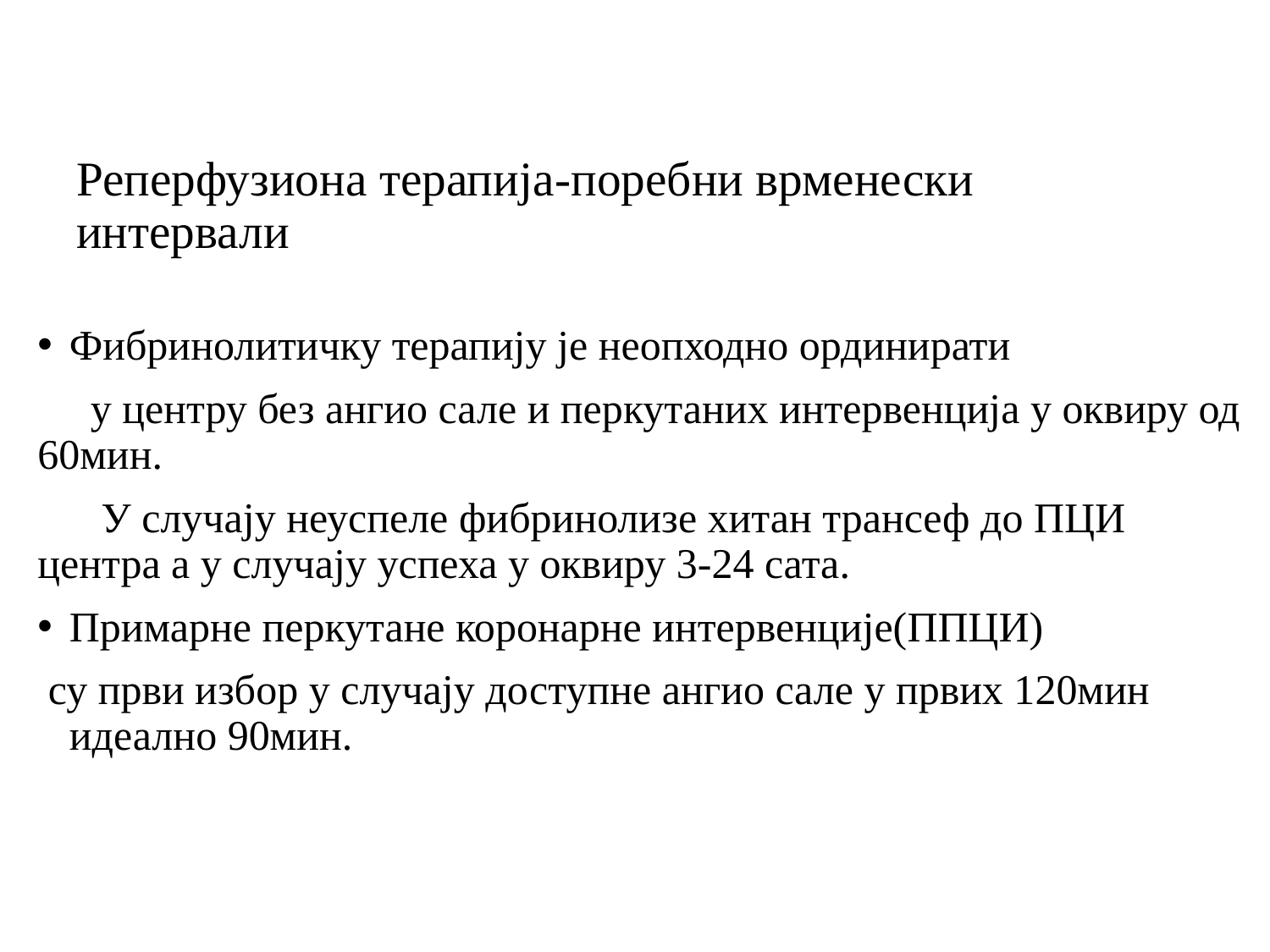

# Реперфузиона терапија-поребни врменески интервали
Фибринолитичку терапију је неопходно ординирати
     у центру без ангио сале и перкутаних интервенција у оквиру од 60мин.
      У случају неуспеле фибринолизе хитан трансеф до ПЦИ центра а у случају успеха у оквиру 3-24 сата.
Примарне перкутане коронарне интервенције(ППЦИ)
 су први избор у случају доступне ангио сале у првих 120мин идеално 90мин.